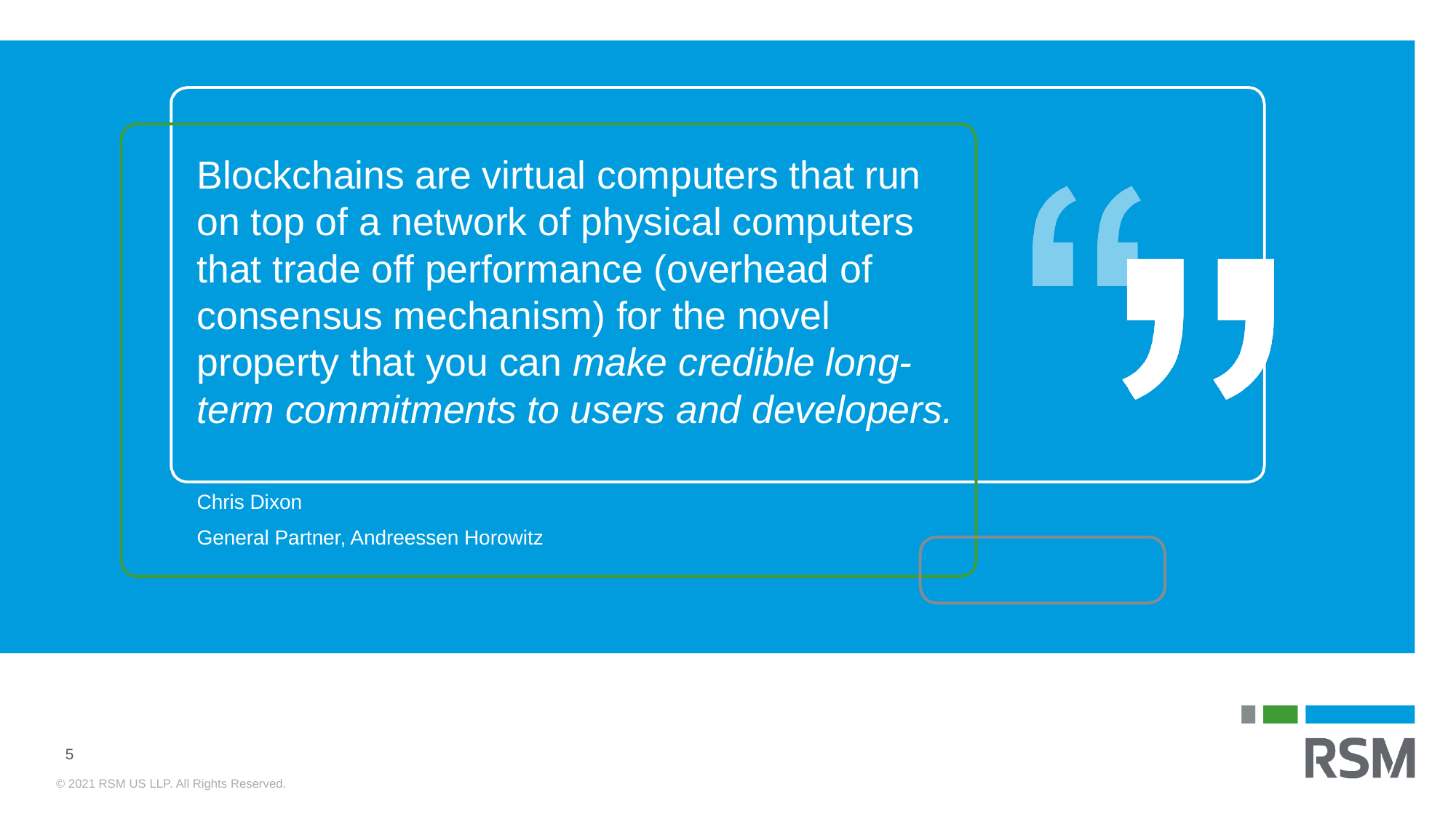

Blockchains are virtual computers that run on top of a network of physical computers that trade off performance (overhead of consensus mechanism) for the novel property that you can make credible long-term commitments to users and developers.
Chris Dixon
General Partner, Andreessen Horowitz
5